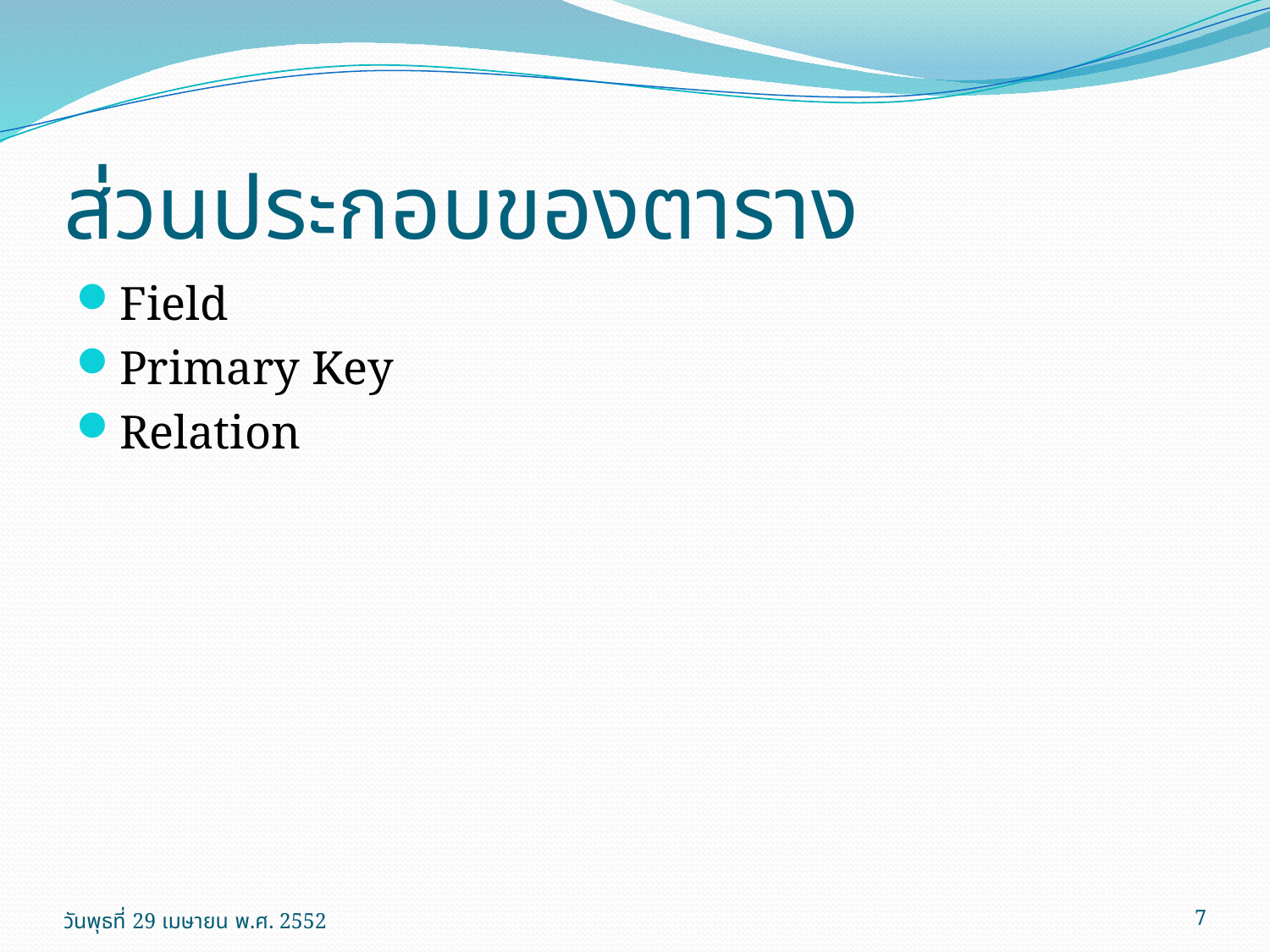

# ส่วนประกอบของตาราง
Field
Primary Key
Relation
วันพุธที่ 29 เมษายน พ.ศ. 2552
7